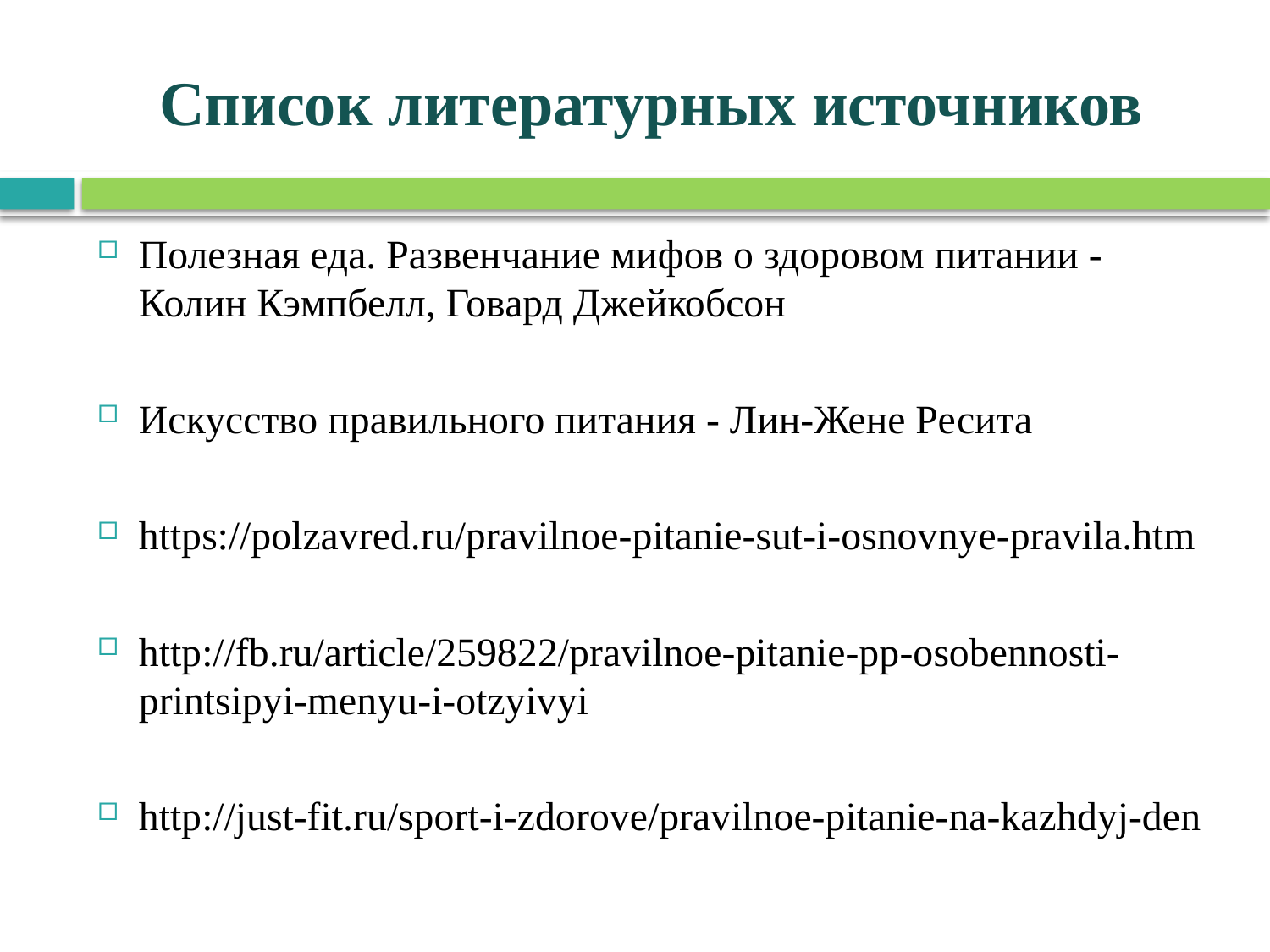

# Список литературных источников
Полезная еда. Развенчание мифов о здоровом питании - Колин Кэмпбелл, Говард Джейкобсон

Искусство правильного питания - Лин-Жене Ресита

https://polzavred.ru/pravilnoe-pitanie-sut-i-osnovnye-pravila.htm

http://fb.ru/article/259822/pravilnoe-pitanie-pp-osobennosti-printsipyi-menyu-i-otzyivyi

http://just-fit.ru/sport-i-zdorove/pravilnoe-pitanie-na-kazhdyj-den